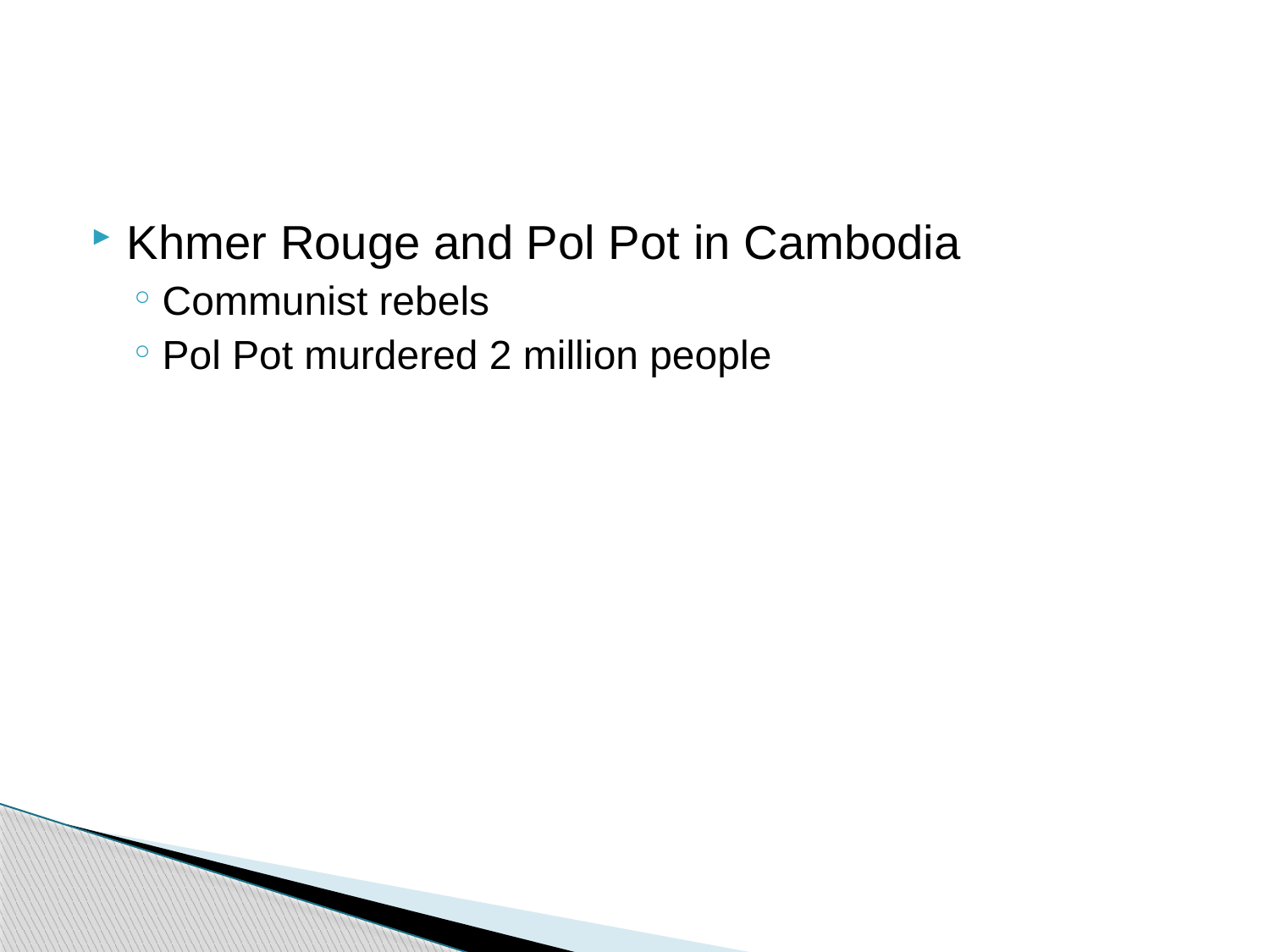

#
Khmer Rouge and Pol Pot in Cambodia
Communist rebels
Pol Pot murdered 2 million people